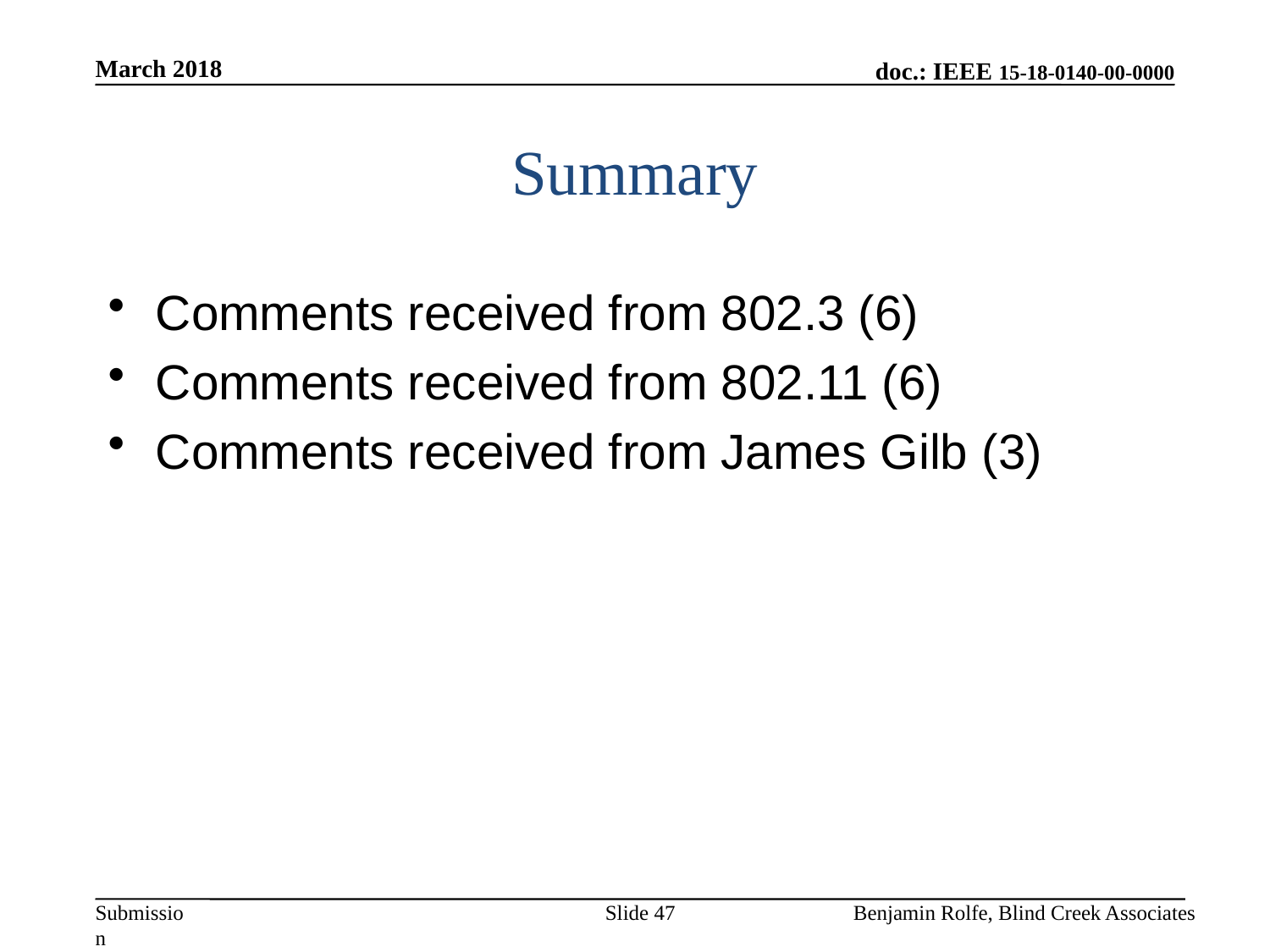

March 2018
# Summary
Comments received from 802.3 (6)
Comments received from 802.11 (6)
Comments received from James Gilb (3)
Slide 47
Benjamin Rolfe, Blind Creek Associates